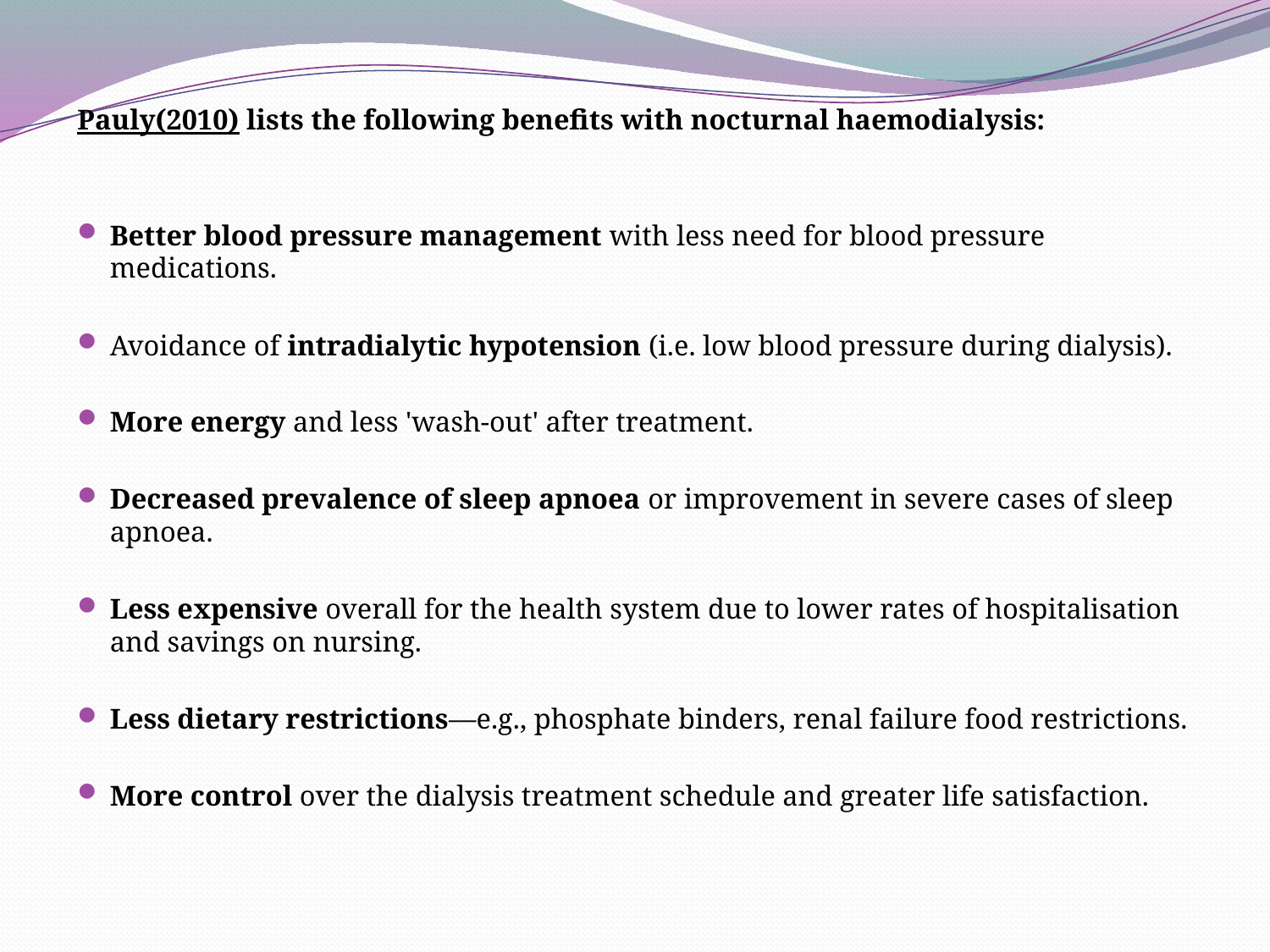

Pauly(2010) lists the following benefits with nocturnal haemodialysis:

Better blood pressure management with less need for blood pressure medications.

Avoidance of intradialytic hypotension (i.e. low blood pressure during dialysis).

More energy and less 'wash-out' after treatment.

Decreased prevalence of sleep apnoea or improvement in severe cases of sleep apnoea.

Less expensive overall for the health system due to lower rates of hospitalisation and savings on nursing.

Less dietary restrictions—e.g., phosphate binders, renal failure food restrictions.

More control over the dialysis treatment schedule and greater life satisfaction.